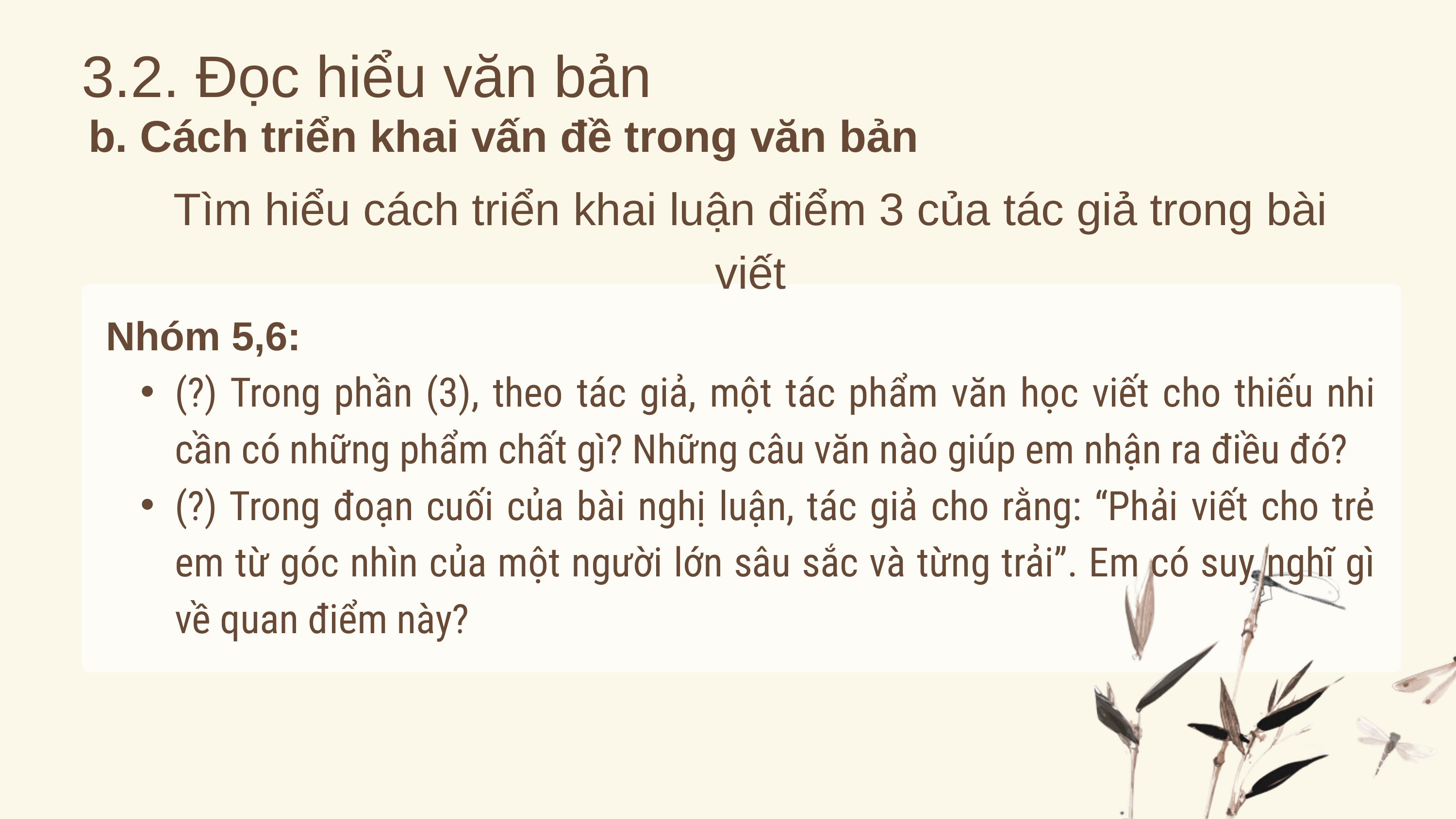

3.2. Đọc hiểu văn bản
b. Cách triển khai vấn đề trong văn bản
Tìm hiểu cách triển khai luận điểm 3 của tác giả trong bài viết

Nhóm 5,6:
(?) Trong phần (3), theo tác giả, một tác phẩm văn học viết cho thiếu nhi cần có những phẩm chất gì? Những câu văn nào giúp em nhận ra điều đó?
(?) Trong đoạn cuối của bài nghị luận, tác giả cho rằng: “Phải viết cho trẻ em từ góc nhìn của một người lớn sâu sắc và từng trải”. Em có suy nghĩ gì về quan điểm này?